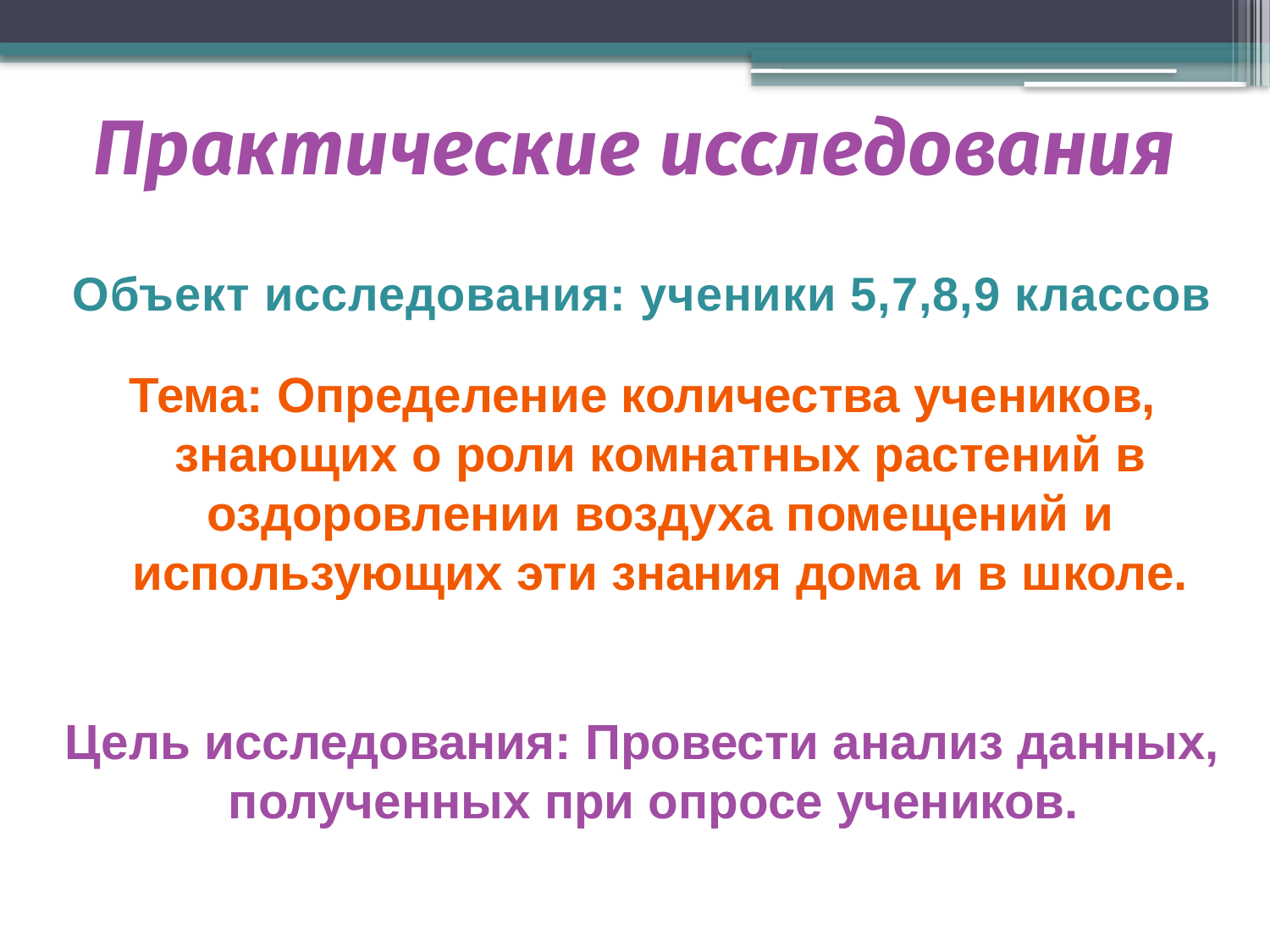

# Практические исследования
Объект исследования: ученики 5,7,8,9 классов
Тема: Определение количества учеников, знающих о роли комнатных растений в оздоровлении воздуха помещений и использующих эти знания дома и в школе.
Цель исследования: Провести анализ данных, полученных при опросе учеников.